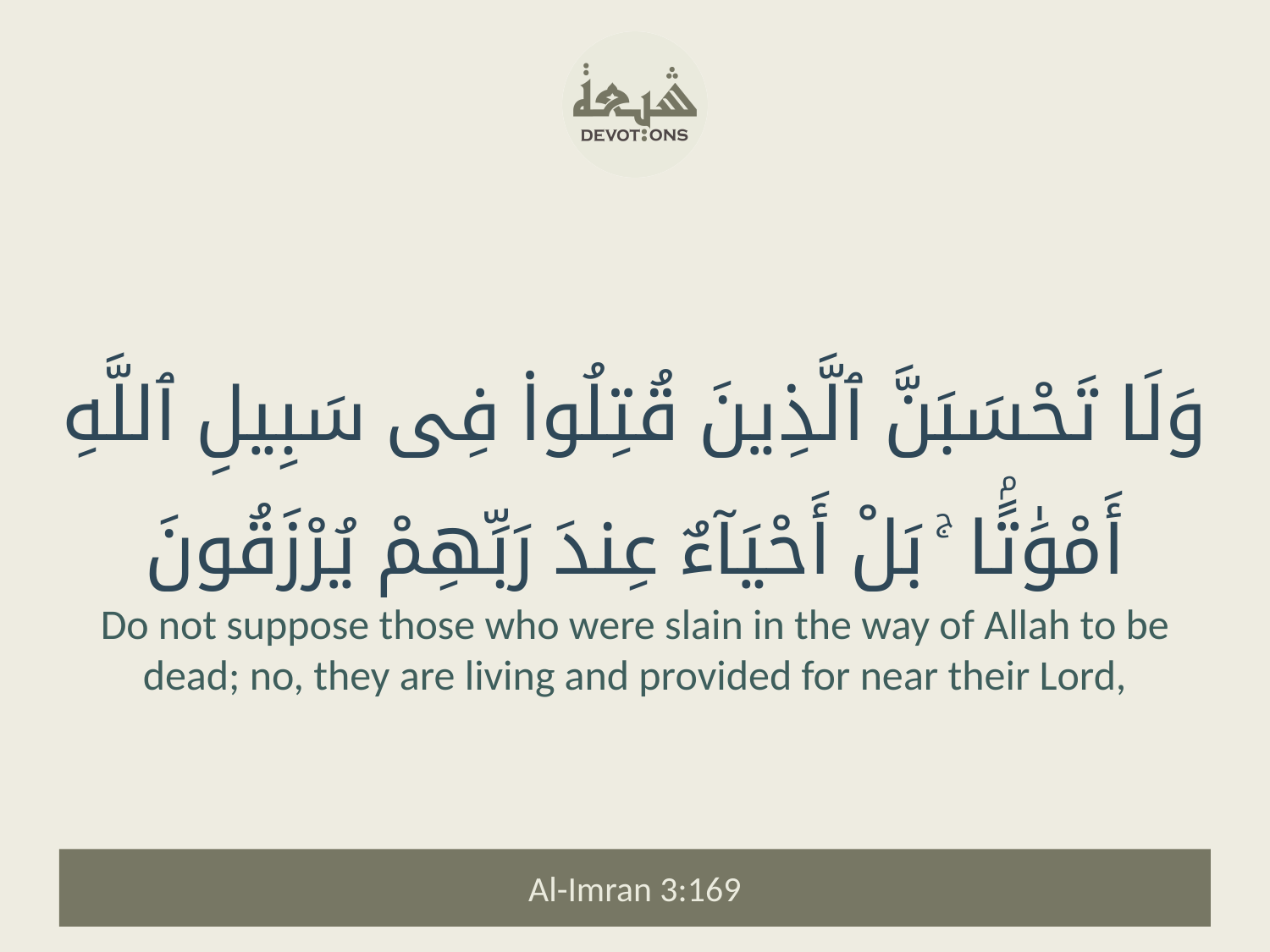

وَلَا تَحْسَبَنَّ ٱلَّذِينَ قُتِلُوا۟ فِى سَبِيلِ ٱللَّهِ أَمْوَٰتًۢا ۚ بَلْ أَحْيَآءٌ عِندَ رَبِّهِمْ يُرْزَقُونَ
Do not suppose those who were slain in the way of Allah to be dead; no, they are living and provided for near their Lord,
Al-Imran 3:169